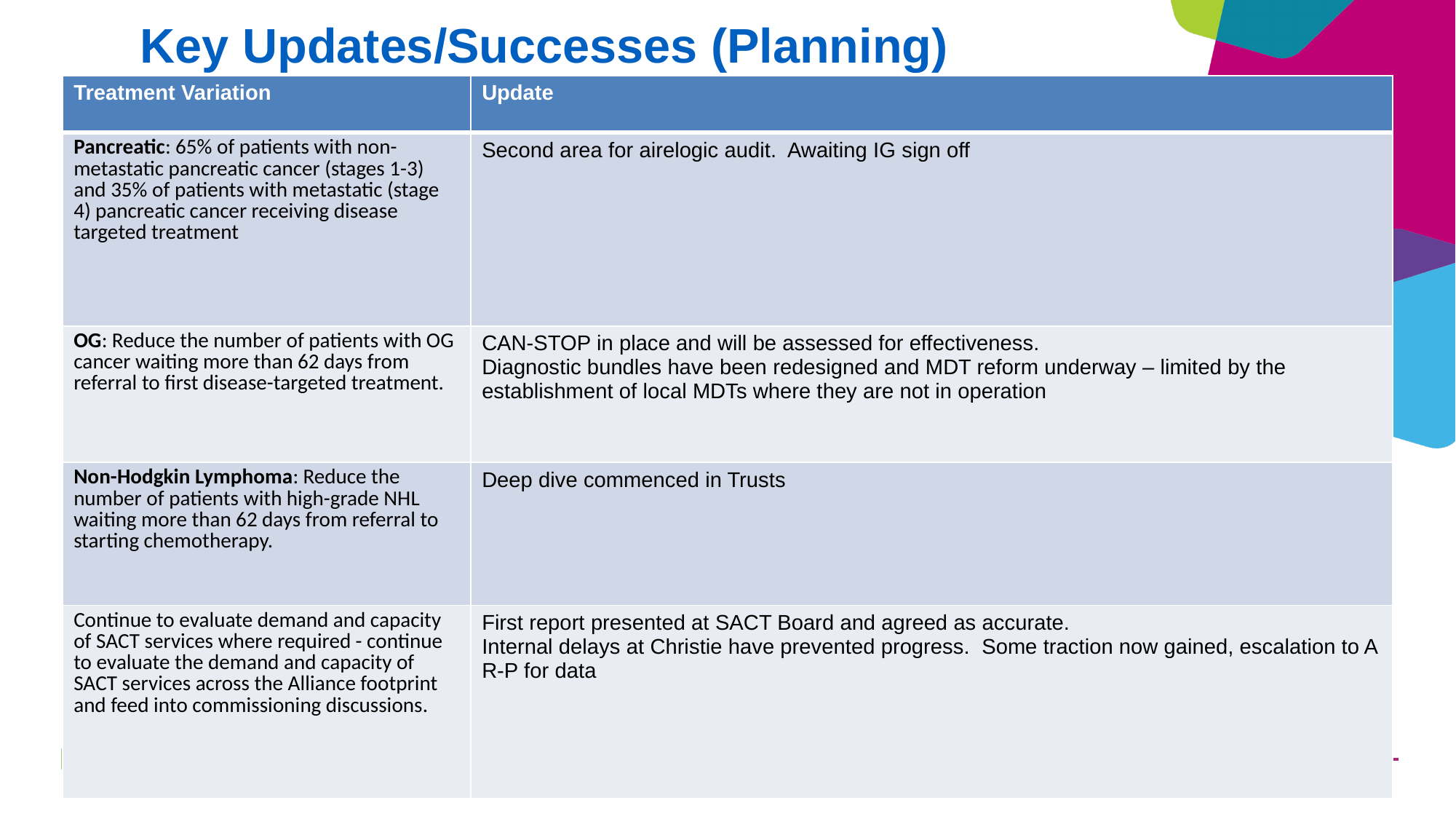

Key Updates/Successes (Planning)
| Treatment Variation | Update |
| --- | --- |
| Pancreatic: 65% of patients with non-metastatic pancreatic cancer (stages 1-3) and 35% of patients with metastatic (stage 4) pancreatic cancer receiving disease targeted treatment | Second area for airelogic audit. Awaiting IG sign off |
| OG: Reduce the number of patients with OG cancer waiting more than 62 days from referral to first disease-targeted treatment. | CAN-STOP in place and will be assessed for effectiveness. Diagnostic bundles have been redesigned and MDT reform underway – limited by the establishment of local MDTs where they are not in operation |
| Non-Hodgkin Lymphoma: Reduce the number of patients with high-grade NHL waiting more than 62 days from referral to starting chemotherapy. | Deep dive commenced in Trusts |
| Continue to evaluate demand and capacity of SACT services where required - continue to evaluate the demand and capacity of SACT services across the Alliance footprint and feed into commissioning discussions. | First report presented at SACT Board and agreed as accurate. Internal delays at Christie have prevented progress. Some traction now gained, escalation to A R-P for data |